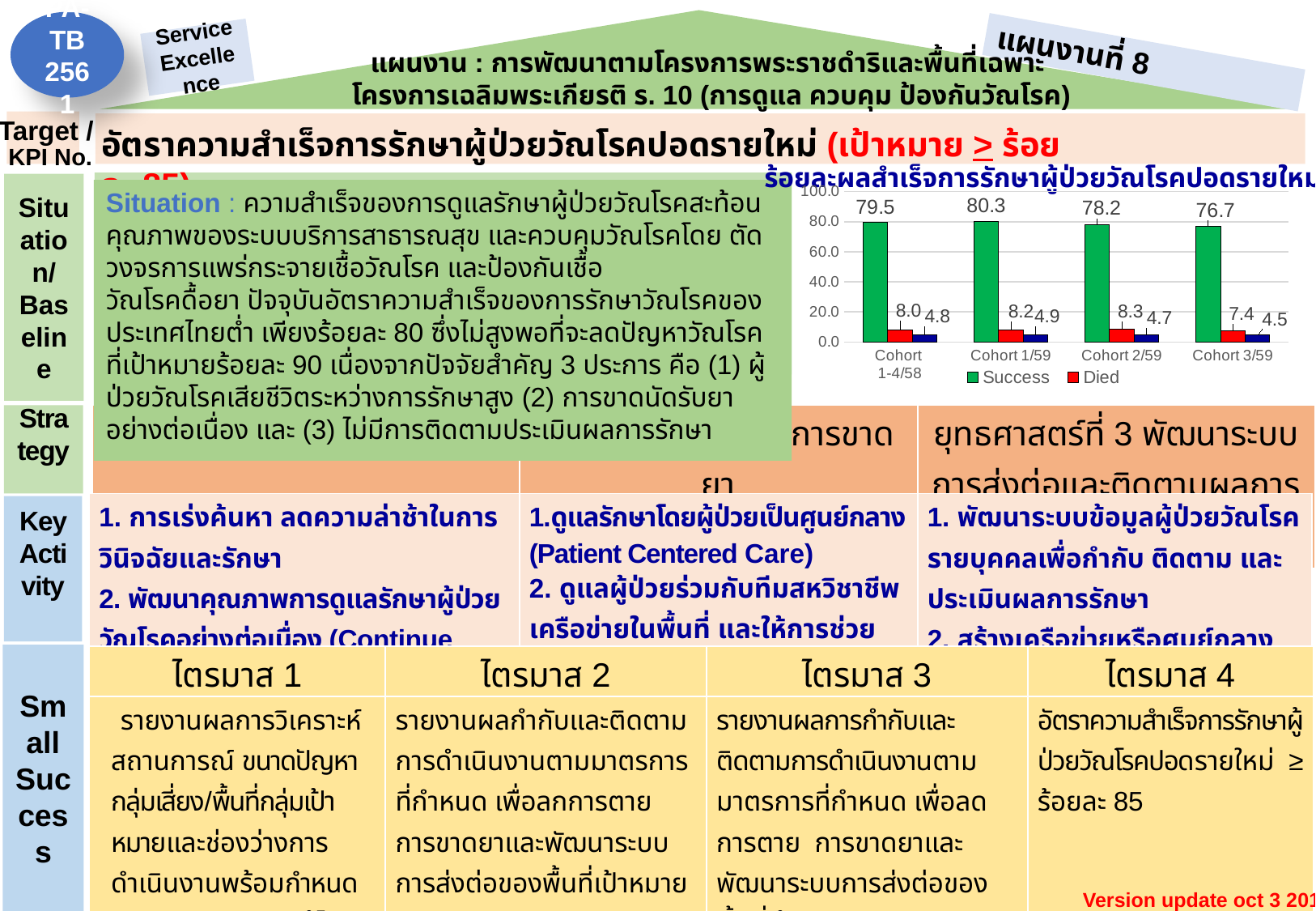

PA-TB 2561
Service
Excellence
แผนงาน : การพัฒนาตามโครงการพระราชดำริและพื้นที่เฉพาะ
โครงการเฉลิมพระเกียรติ ร. 10 (การดูแล ควบคุม ป้องกันวัณโรค)
แผนงานที่ 8
Target /

อัตราความสำเร็จการรักษาผู้ป่วยวัณโรคปอดรายใหม่ (เป้าหมาย > ร้อยละ 85)
KPI No.
ร้อยละผลสำเร็จการรักษาผู้ป่วยวัณโรคปอดรายใหม่

Situation/
Baseline

### Chart

| Category |  |  |  |
|---|---|---|---|
| Cohort
1-4/58 | 79.49 | 8.01 | 4.82 |
| Cohort 1/59 | 80.34 | 8.17 | 4.87 |
| Cohort 2/59 | 78.23 | 8.3 | 4.73 |
| Cohort 3/59 | 76.73 | 7.36 | 4.47 |
Situation : ความสำเร็จของการดูแลรักษาผู้ป่วยวัณโรคสะท้อนคุณภาพของระบบบริการสาธารณสุข และควบคุมวัณโรคโดย ตัดวงจรการแพร่กระจายเชื้อวัณโรค และป้องกันเชื้อ
วัณโรคดื้อยา ปัจจุบันอัตราความสำเร็จของการรักษาวัณโรคของประเทศไทยต่ำ เพียงร้อยละ 80 ซึ่งไม่สูงพอที่จะลดปัญหาวัณโรคที่เป้าหมายร้อยละ 90 เนื่องจากปัจจัยสำคัญ 3 ประการ คือ (1) ผู้ป่วยวัณโรคเสียชีวิตระหว่างการรักษาสูง (2) การขาดนัดรับยาอย่างต่อเนื่อง และ (3) ไม่มีการติดตามประเมินผลการรักษา

Strategy
| ยุทธศาสตร์ที่ 1 ลดตาย | ยุทธศาสตร์ที่ 2 ลดการขาดยา | ยุทธศาสตร์ที่ 3 พัฒนาระบบการส่งต่อและติดตามผลการรักษาทุกราย |
| --- | --- | --- |
| 1. การเร่งค้นหา ลดความล่าช้าในการวินิจฉัยและรักษา 2. พัฒนาคุณภาพการดูแลรักษาผู้ป่วยวัณโรคอย่างต่อเนื่อง (Continue quality improvement : CQI) | 1.ดูแลรักษาโดยผู้ป่วยเป็นศูนย์กลาง (Patient Centered Care) 2. ดูแลผู้ป่วยร่วมกับทีมสหวิชาชีพ เครือข่ายในพื้นที่ และให้การช่วยเหลือทางด้านเศรษฐกิจและสังคม | 1. พัฒนาระบบข้อมูลผู้ป่วยวัณโรครายบุคคลเพื่อกำกับ ติดตาม และประเมินผลการรักษา 2. สร้างเครือข่ายหรือศูนย์กลางประสานการส่งต่อและติดตามผล (Referral center) |
| --- | --- | --- |
Key Activity
Small Success
| ไตรมาส 1 | ไตรมาส 2 | ไตรมาส 3 | ไตรมาส 4 |
| --- | --- | --- | --- |
| รายงานผลการวิเคราะห์ สถานการณ์ ขนาดปัญหากลุ่มเสี่ยง/พื้นที่กลุ่มเป้าหมายและช่องว่างการดำเนินงานพร้อมกำหนดมาตรการแนวทางแก้ไข ปรับปรุง พัฒนา | รายงานผลกำกับและติดตามการดำเนินงานตามมาตรการที่กำหนด เพื่อลกการตาย การขาดยาและพัฒนาระบบการส่งต่อของพื้นที่เป้าหมาย | รายงานผลการกำกับและติดตามการดำเนินงานตามมาตรการที่กำหนด เพื่อลดการตาย การขาดยาและพัฒนาระบบการส่งต่อของพื้นที่เป้าหมาย | อัตราความสำเร็จการรักษาผู้ป่วยวัณโรคปอดรายใหม่ ≥ ร้อยละ 85 |
| \*\* พื้นที่เป้าหมาย : ระดับจังหวัดวิเคราะห์รายอำเภอ / ระดับเขตสุขภาพ/สคร.วิเคราะห์รายจังหวัด และ ระดับประเทศวิเคราะห์รายเขตสุขภาพ/สคร. |  |  |  |
Version update oct 3 2017